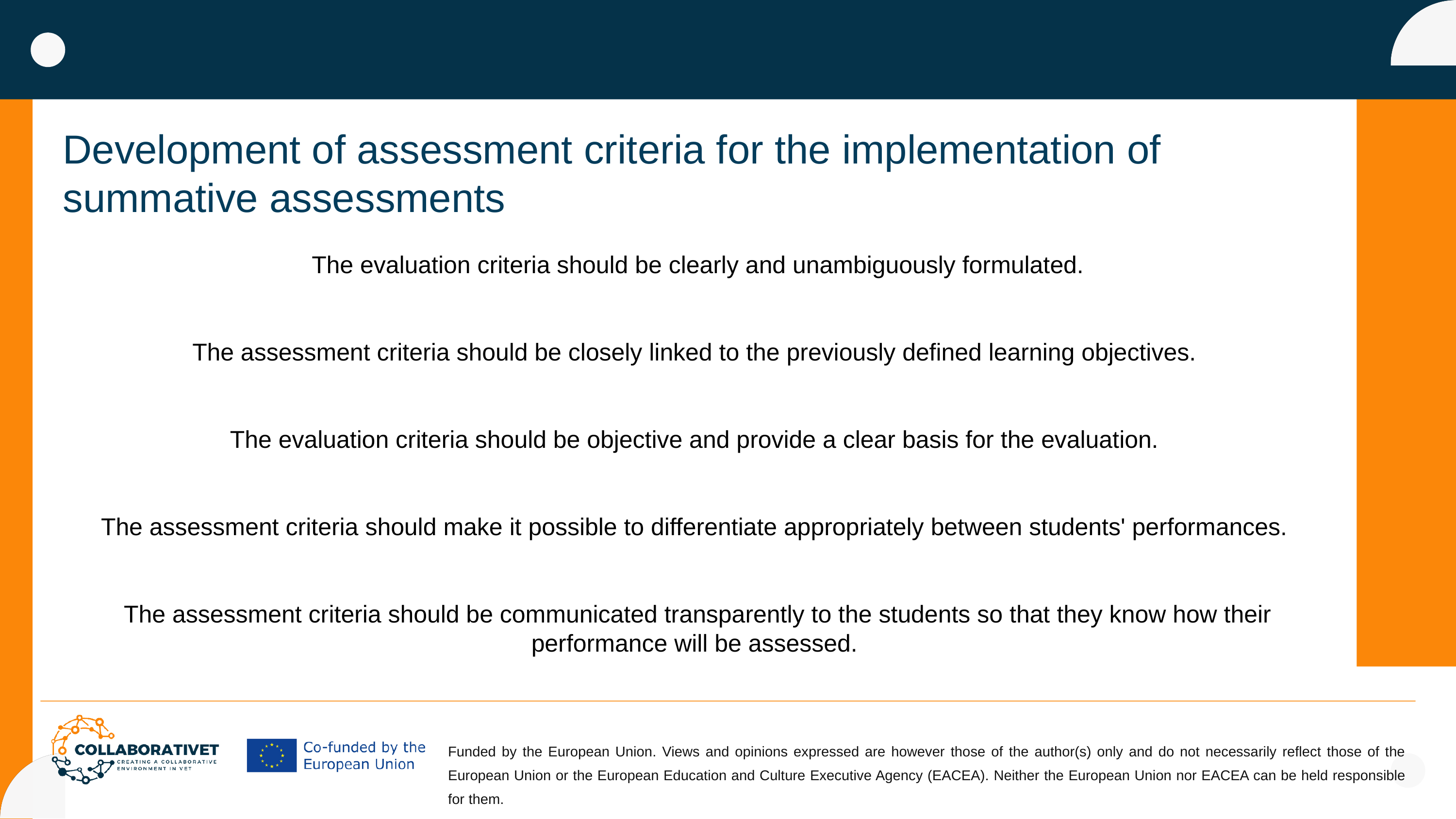

Development of assessment criteria for the implementation of summative assessments
The evaluation criteria should be clearly and unambiguously formulated.

The assessment criteria should be closely linked to the previously defined learning objectives.

The evaluation criteria should be objective and provide a clear basis for the evaluation.

The assessment criteria should make it possible to differentiate appropriately between students' performances.

The assessment criteria should be communicated transparently to the students so that they know how their performance will be assessed.

Funded by the European Union. Views and opinions expressed are however those of the author(s) only and do not necessarily reflect those of the European Union or the European Education and Culture Executive Agency (EACEA). Neither the European Union nor EACEA can be held responsible for them.